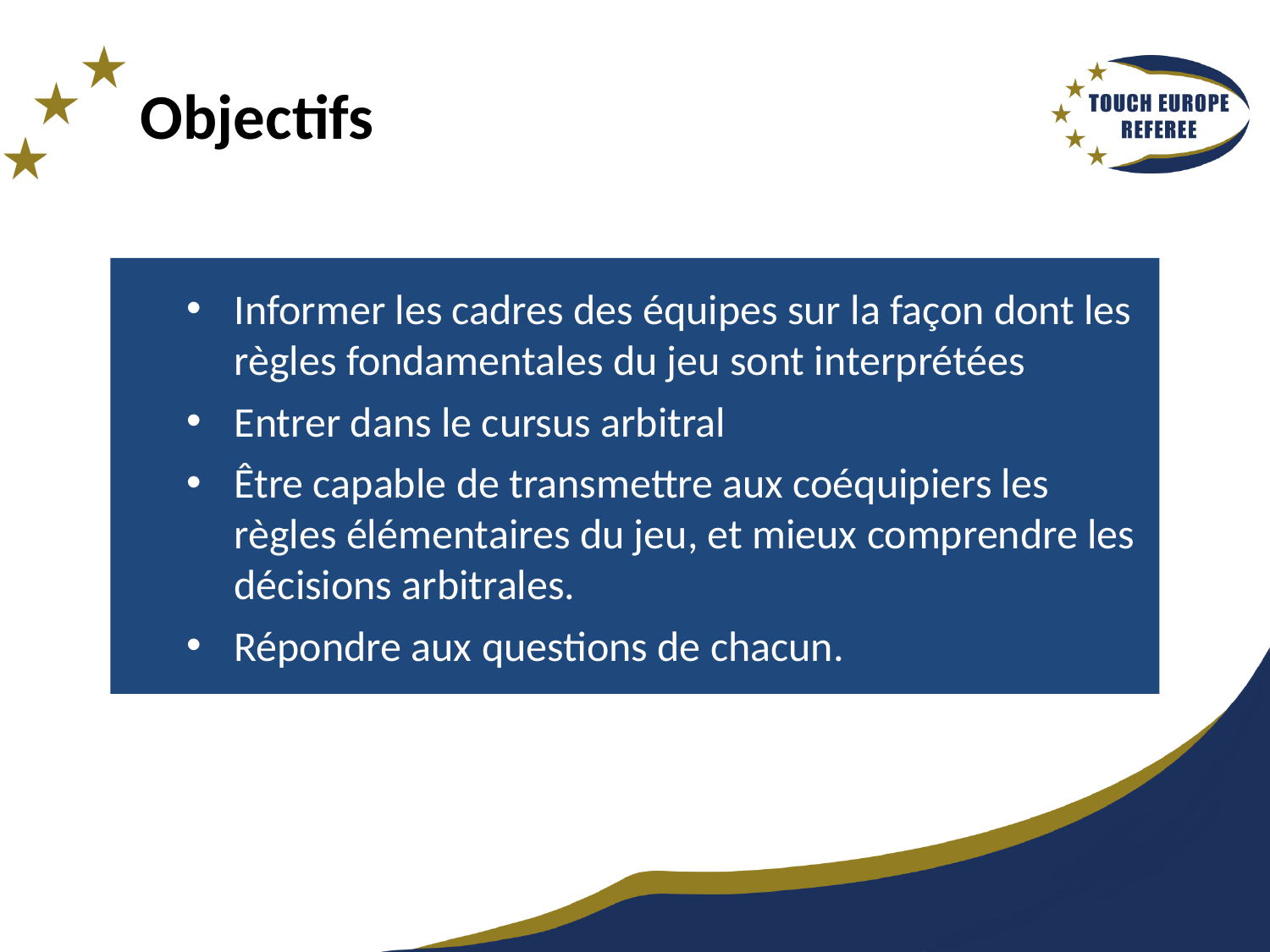

# Objectifs
Informer les cadres des équipes sur la façon dont les règles fondamentales du jeu sont interprétées
Entrer dans le cursus arbitral
Être capable de transmettre aux coéquipiers les règles élémentaires du jeu, et mieux comprendre les décisions arbitrales.
Répondre aux questions de chacun.